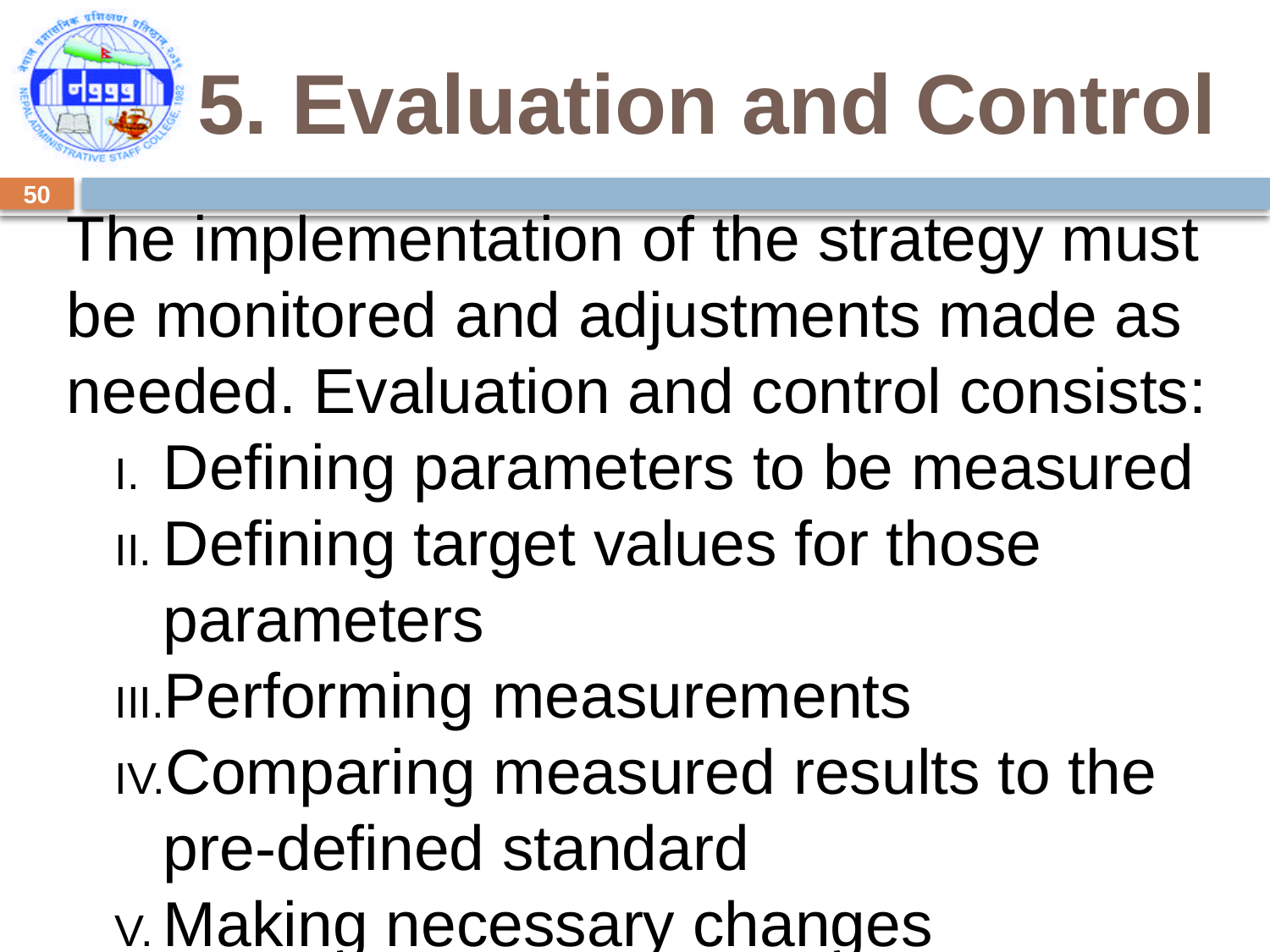

# 5. Evaluation and Control
50
The implementation of the strategy must be monitored and adjustments made as needed. Evaluation and control consists:
Defining parameters to be measured
Defining target values for those parameters
Performing measurements
Comparing measured results to the pre-defined standard
Making necessary changes